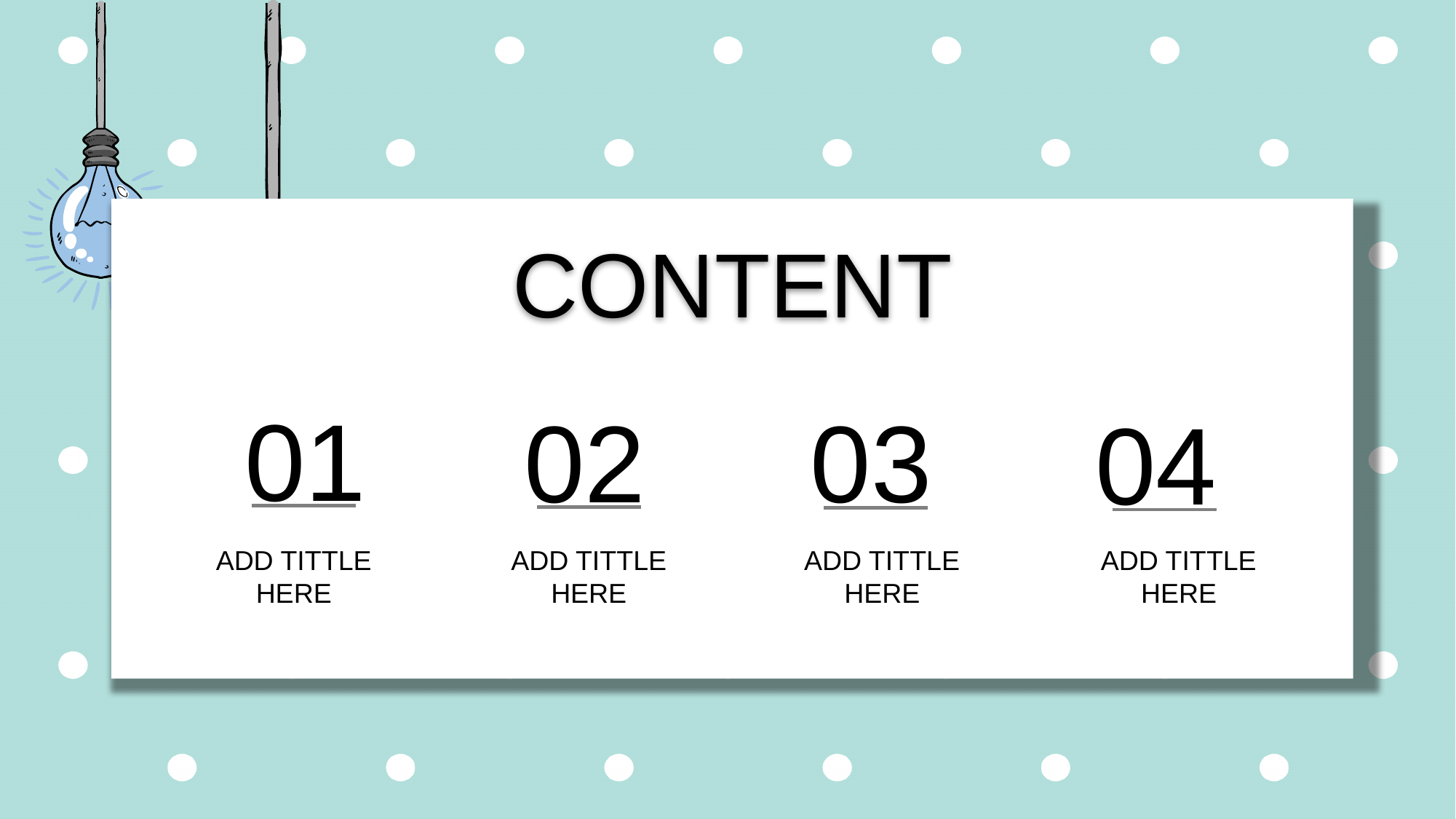

CONTENT
01
02
03
04
ADD TITTLE HERE
ADD TITTLE HERE
ADD TITTLE HERE
ADD TITTLE HERE